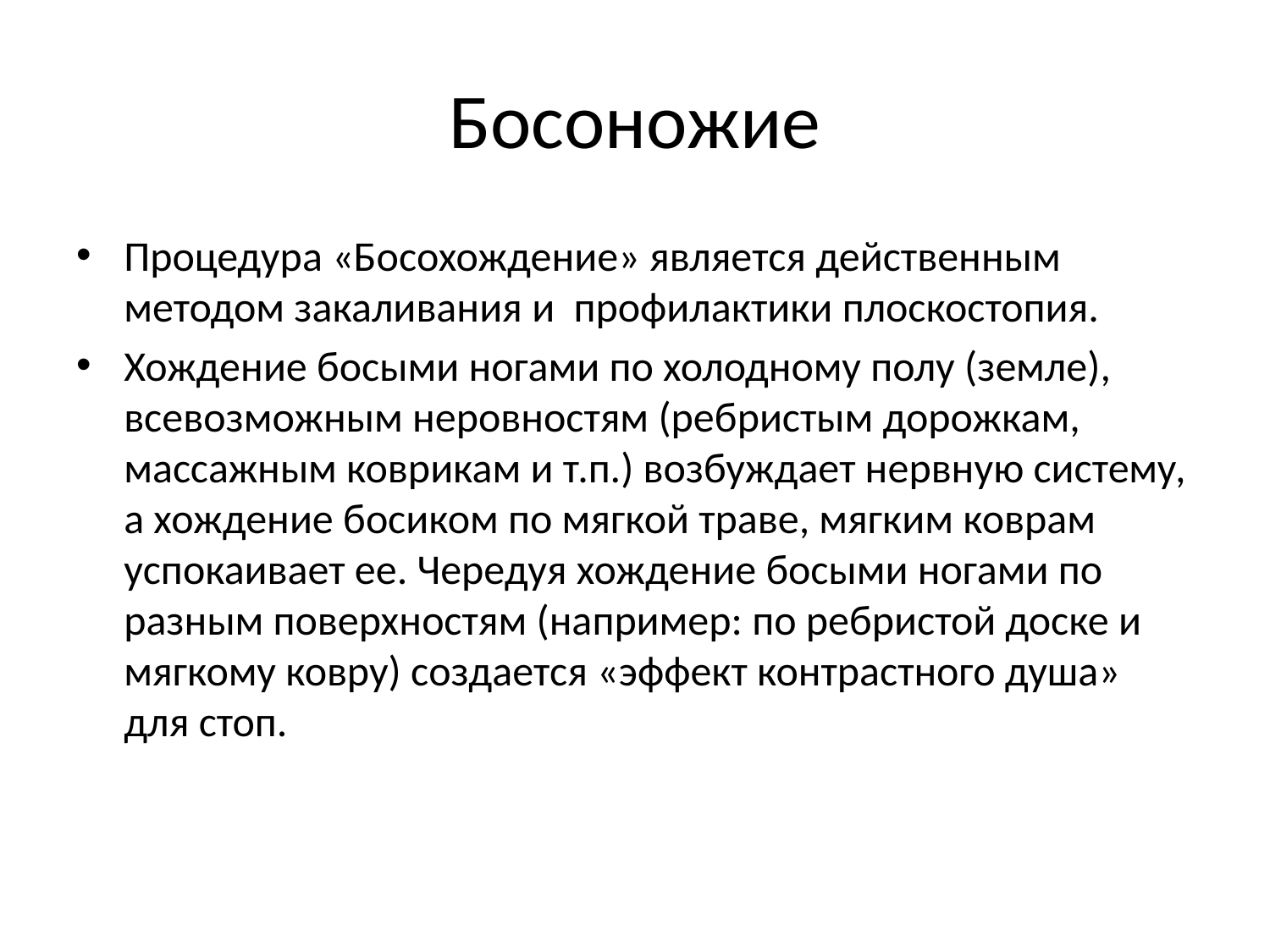

# Босоножие
Процедура «Босохождение» является действенным методом закаливания и  профилактики плоскостопия.
Хождение босыми ногами по холодному полу (земле), всевозможным неровностям (ребристым дорожкам, массажным коврикам и т.п.) возбуждает нервную систему, а хождение босиком по мягкой траве, мягким коврам успокаивает ее. Чередуя хождение босыми ногами по разным поверхностям (например: по ребристой доске и мягкому ковру) создается «эффект контрастного душа» для стоп.